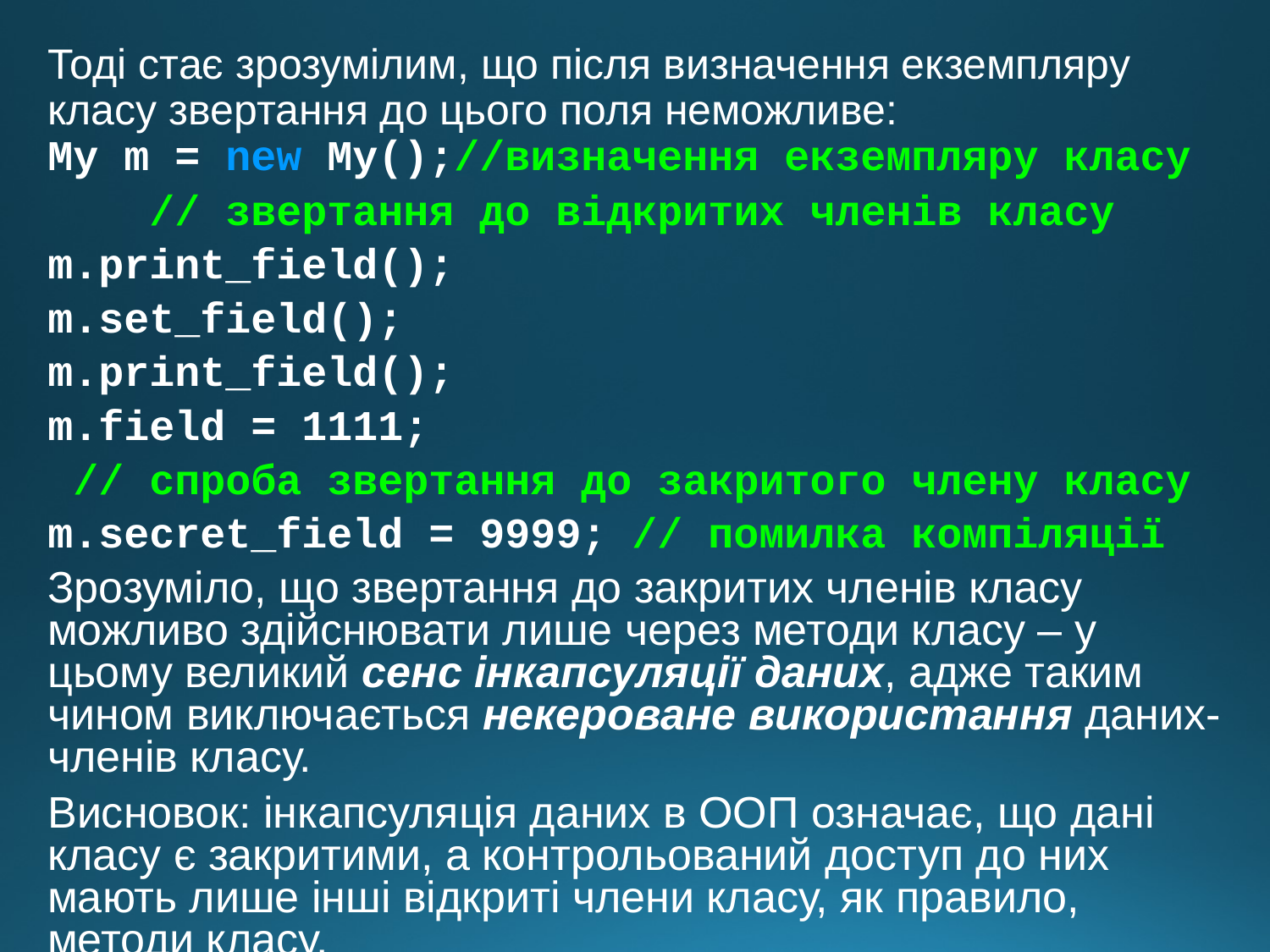

Тоді стає зрозумілим, що після визначення екземпляру класу звертання до цього поля неможливе:
My m = new My();//визначення екземпляру класу
    // звертання до відкритих членів класу
m.print_field();
m.set_field();
m.print_field();
m.field = 1111;
 // спроба звертання до закритого члену класу
m.secret_field = 9999; // помилка компіляції
Зрозуміло, що звертання до закритих членів класу можливо здійснювати лише через методи класу – у цьому великий сенс інкапсуляції даних, адже таким чином виключається некероване використання даних-членів класу.
Висновок: інкапсуляція даних в ООП означає, що дані класу є закритими, а контрольований доступ до них мають лише інші відкриті члени класу, як правило, методи класу.